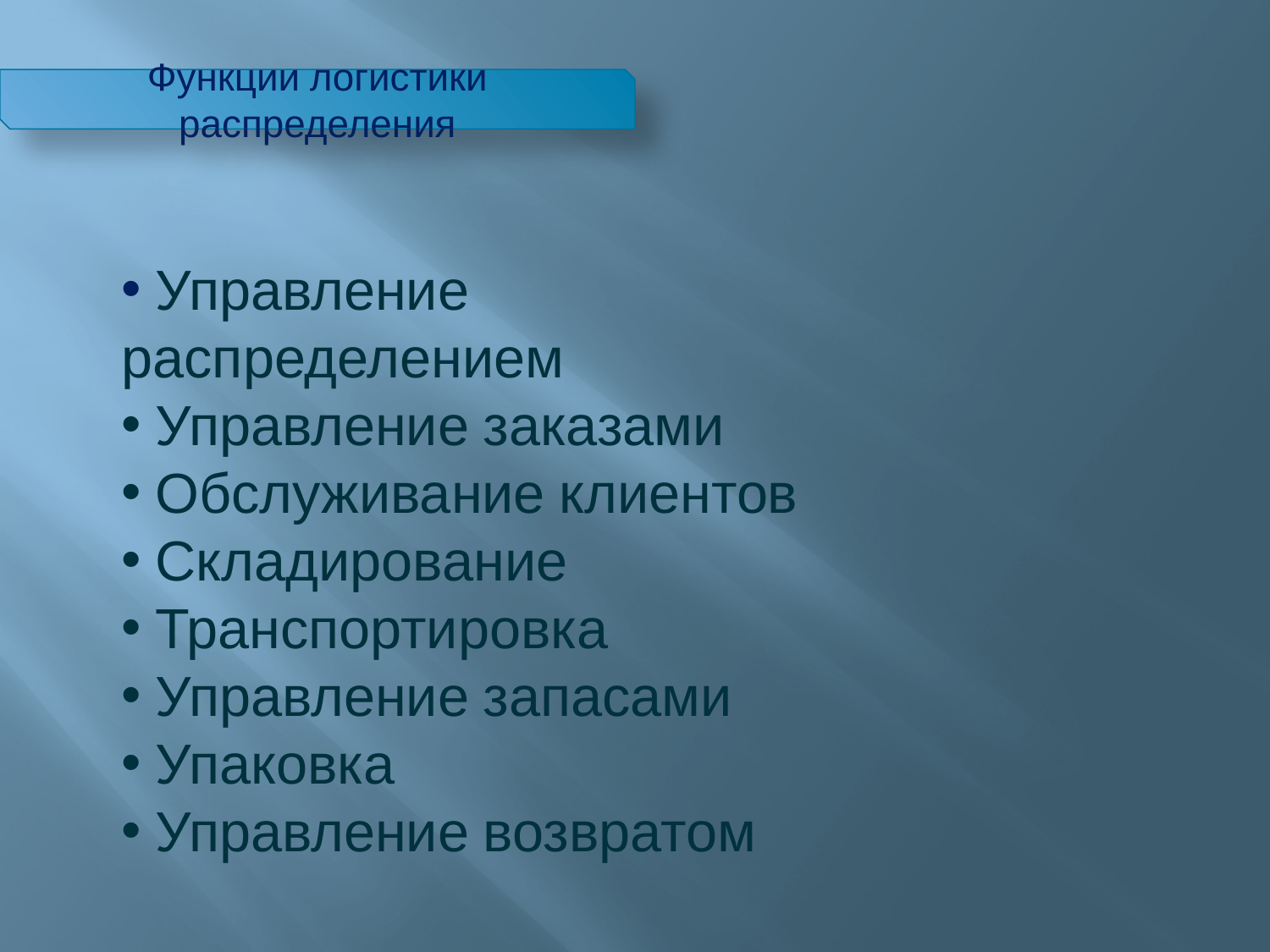

Функции логистики распределения
 Управление распределением
 Управление заказами
 Обслуживание клиентов
 Складирование
 Транспортировка
 Управление запасами
 Упаковка
 Управление возвратом